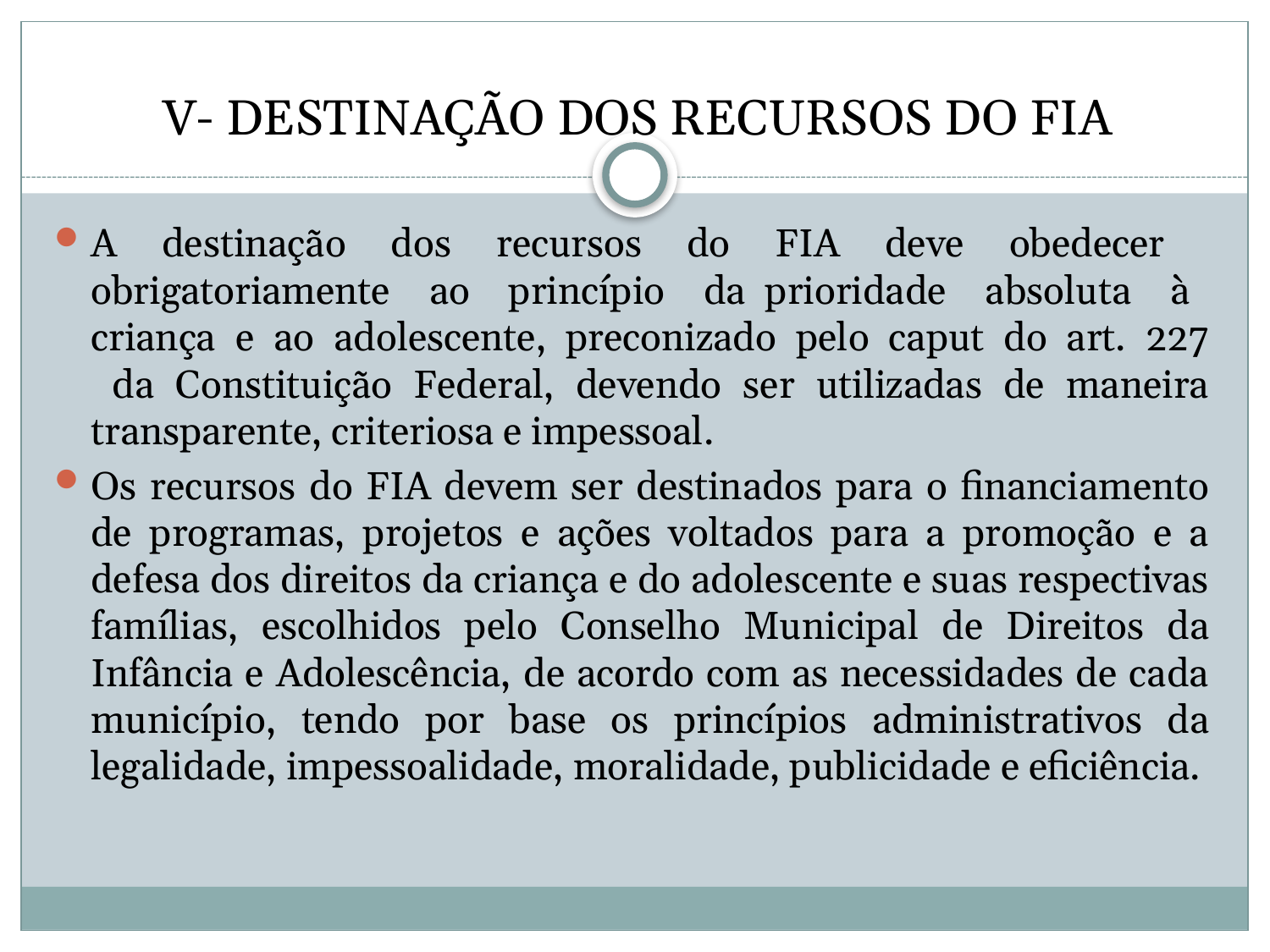

# V- DESTINAÇÃO DOS RECURSOS DO FIA
A destinação dos recursos do FIA deve obedecer  obrigatoriamente  ao  princípio  da prioridade  absoluta  à  criança  e  ao  adolescente,  preconizado  pelo  caput  do  art.  227  da Constituição Federal, devendo ser utilizadas de maneira transparente, criteriosa e impessoal.
Os recursos do FIA devem ser destinados para o financiamento de programas, projetos e ações voltados para a promoção e a defesa dos direitos da criança e do adolescente e suas respectivas famílias, escolhidos pelo Conselho Municipal de Direitos da Infância e Adolescência, de acordo com as necessidades de cada município, tendo por base os princípios administrativos da legalidade, impessoalidade, moralidade, publicidade e eficiência.